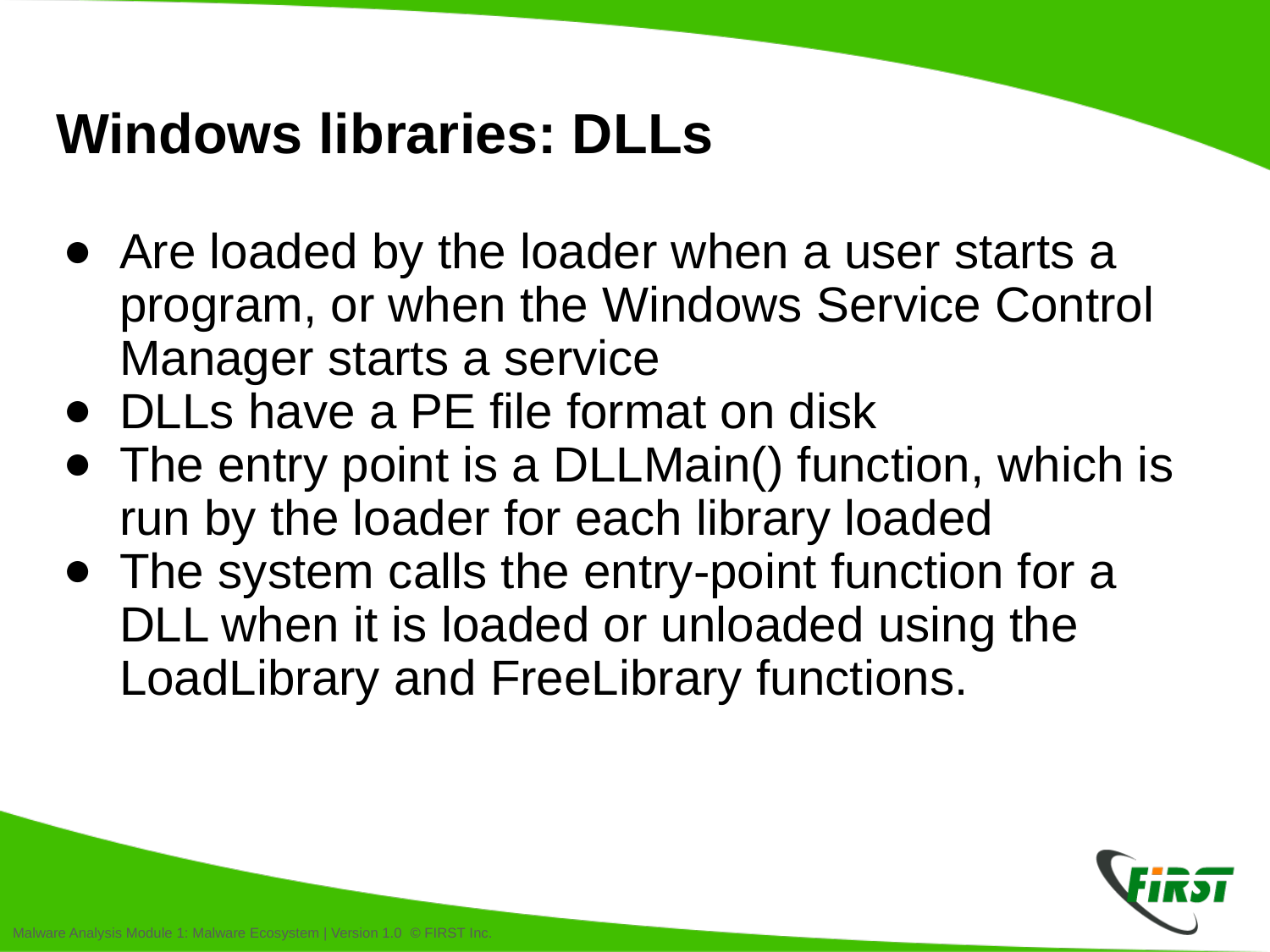

# Windows libraries: DLLs
Are loaded by the loader when a user starts a program, or when the Windows Service Control Manager starts a service
DLLs have a PE file format on disk
The entry point is a DLLMain() function, which is run by the loader for each library loaded
The system calls the entry-point function for a DLL when it is loaded or unloaded using the LoadLibrary and FreeLibrary functions.